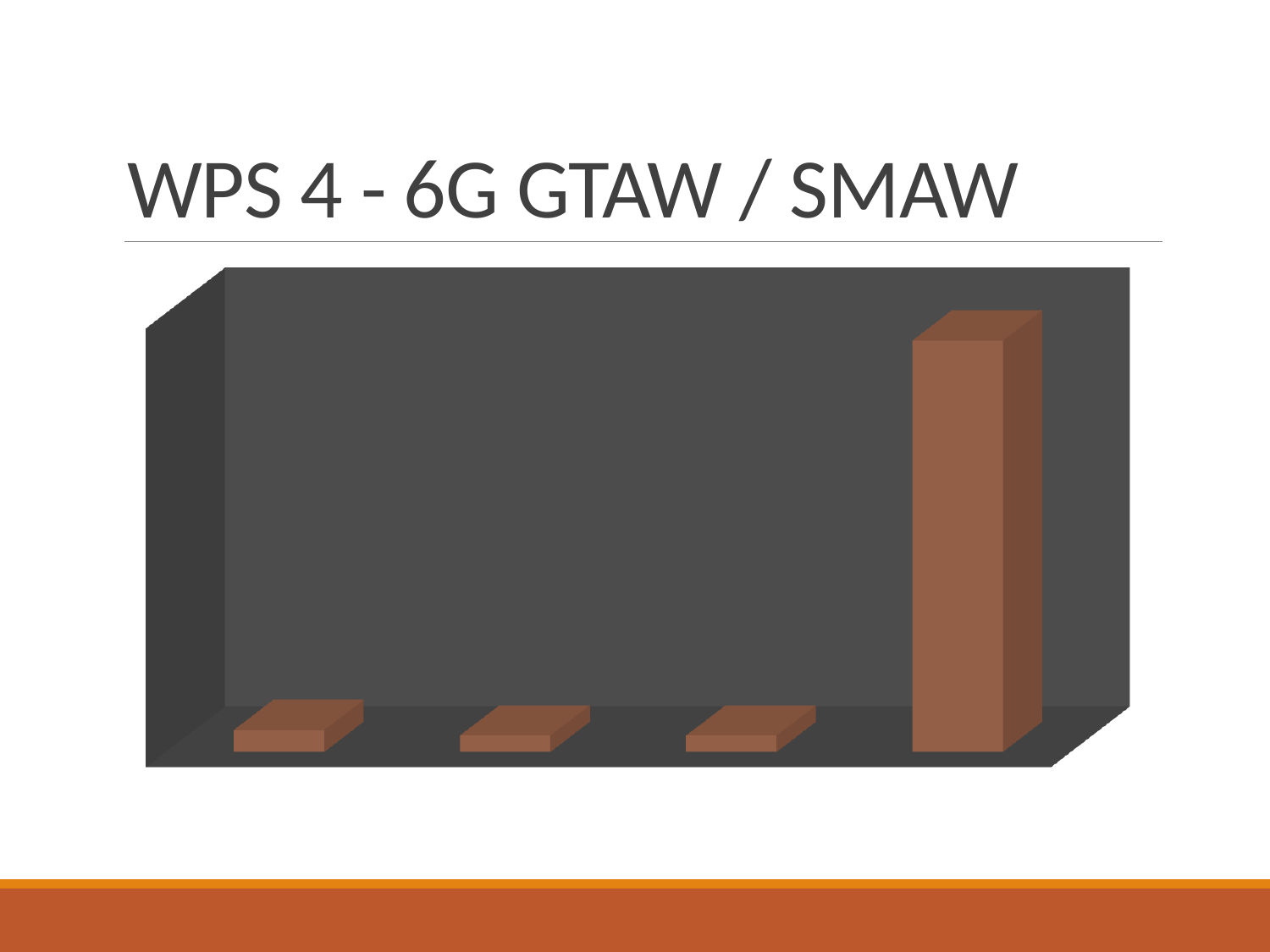

# WPS 4 - 6G GTAW / SMAW

[unsupported chart]